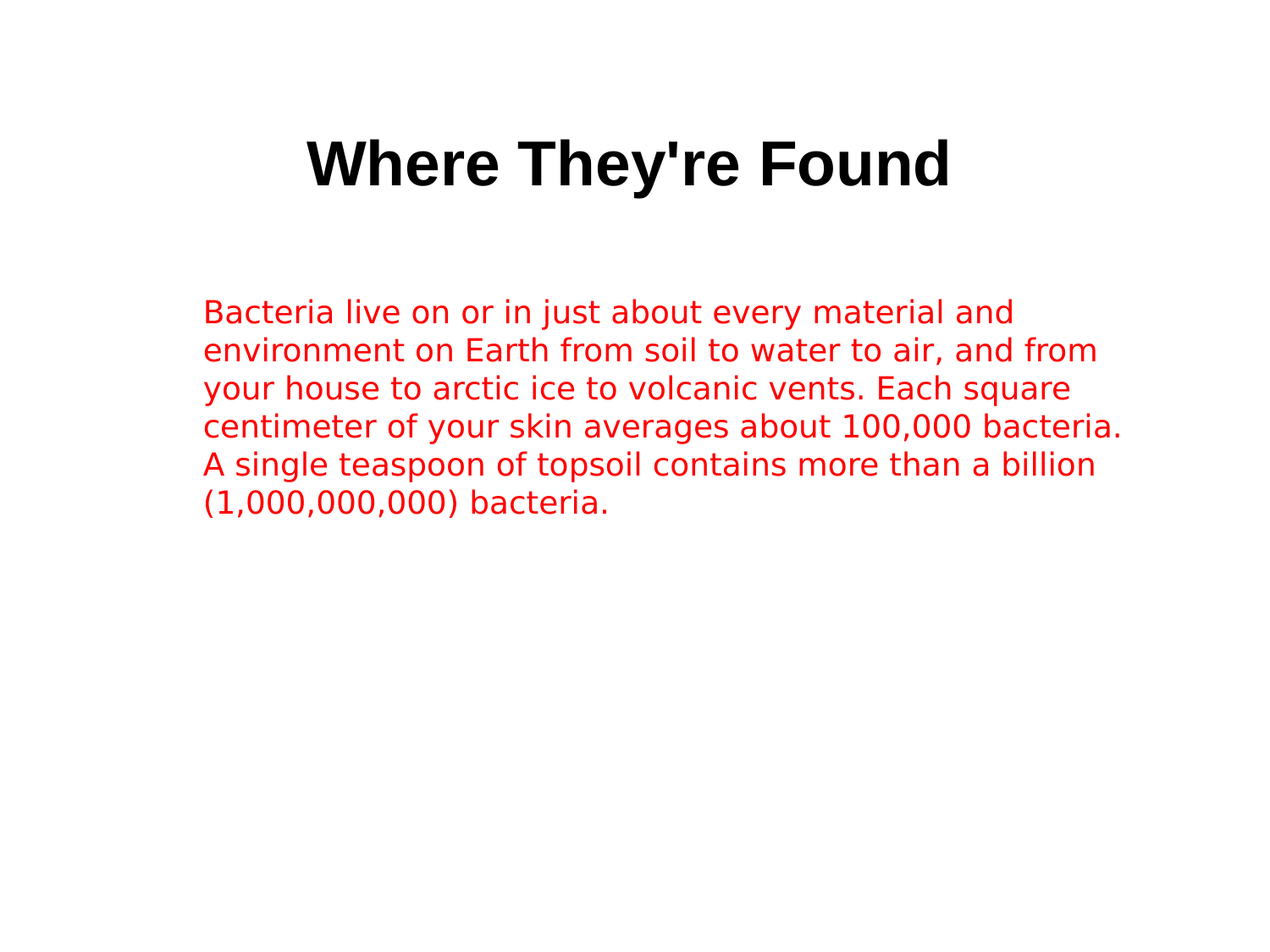

Where They're Found
Bacteria live on or in just about every material and environment on Earth from soil to water to air, and from your house to arctic ice to volcanic vents. Each square centimeter of your skin averages about 100,000 bacteria. A single teaspoon of topsoil contains more than a billion (1,000,000,000) bacteria.